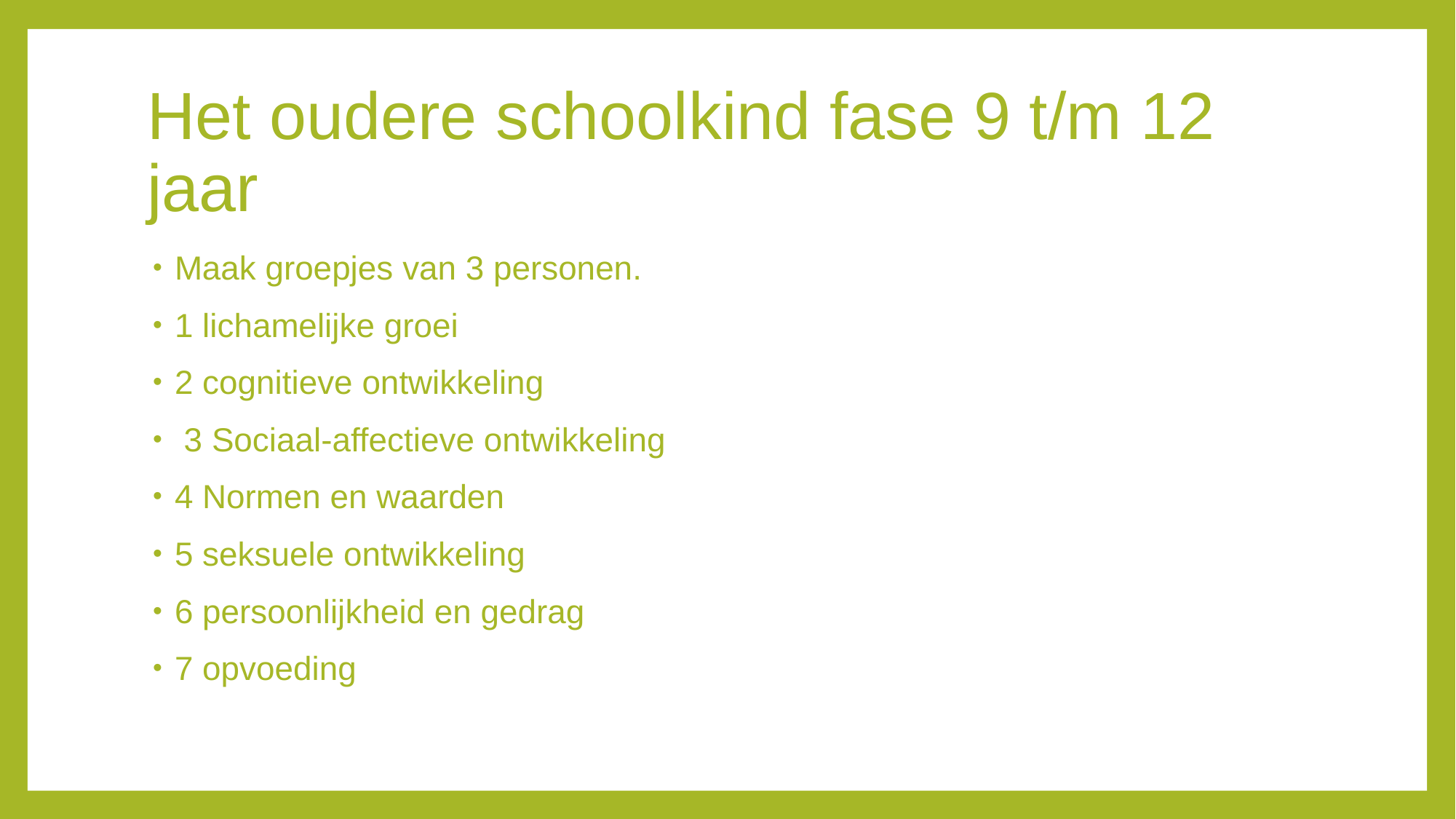

# Het oudere schoolkind fase 9 t/m 12 jaar
Maak groepjes van 3 personen.
1 lichamelijke groei
2 cognitieve ontwikkeling
 3 Sociaal-affectieve ontwikkeling
4 Normen en waarden
5 seksuele ontwikkeling
6 persoonlijkheid en gedrag
7 opvoeding